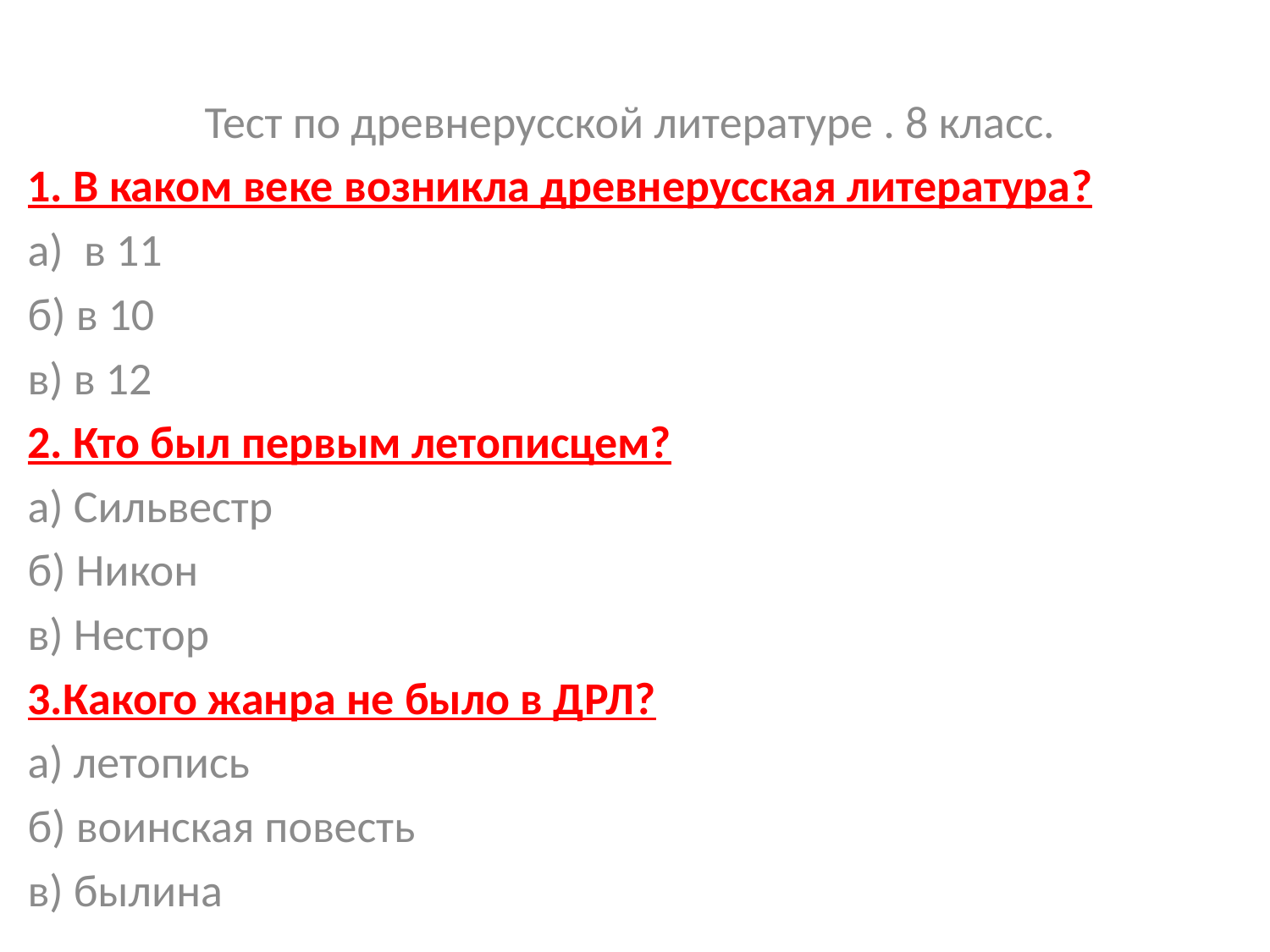

Тест по древнерусской литературе . 8 класс.
1. В каком веке возникла древнерусская литература?
а)  в 11
б) в 10
в) в 12
2. Кто был первым летописцем?
а) Сильвестр
б) Никон
в) Нестор
3.Какого жанра не было в ДРЛ?
а) летопись
б) воинская повесть
в) былина